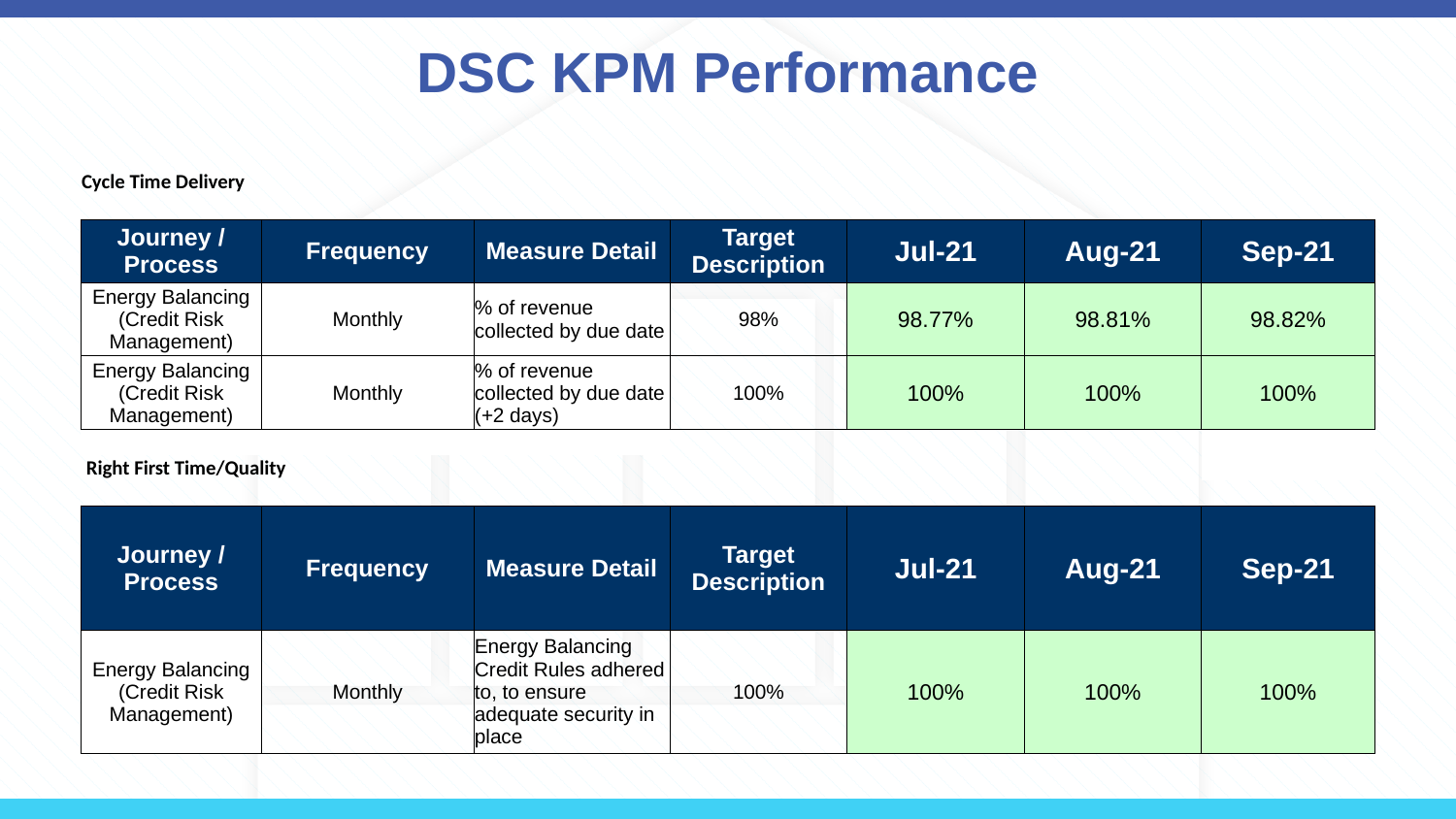

# DSC KPM Performance
| Cycle Time Delivery |  |  |  |  |  |  |
| --- | --- | --- | --- | --- | --- | --- |
|  |  |  |  |  |  |  |
| Journey / Process | Frequency | Measure Detail | Target Description | Jul-21 | Aug-21 | Sep-21 |
| Energy Balancing (Credit Risk Management) | Monthly | % of revenue collected by due date | 98% | 98.77% | 98.81% | 98.82% |
| Energy Balancing (Credit Risk Management) | Monthly | % of revenue collected by due date (+2 days) | 100% | 100% | 100% | 100% |
|  |  |  |  |  |  |  |
| Right First Time/Quality |  |  |  |  |  |  |
|  |  |  |  |  |  |  |
| Journey / Process | Frequency | Measure Detail | Target Description | Jul-21 | Aug-21 | Sep-21 |
| Energy Balancing (Credit Risk Management) | Monthly | Energy Balancing Credit Rules adhered to, to ensure adequate security in place | 100% | 100% | 100% | 100% |